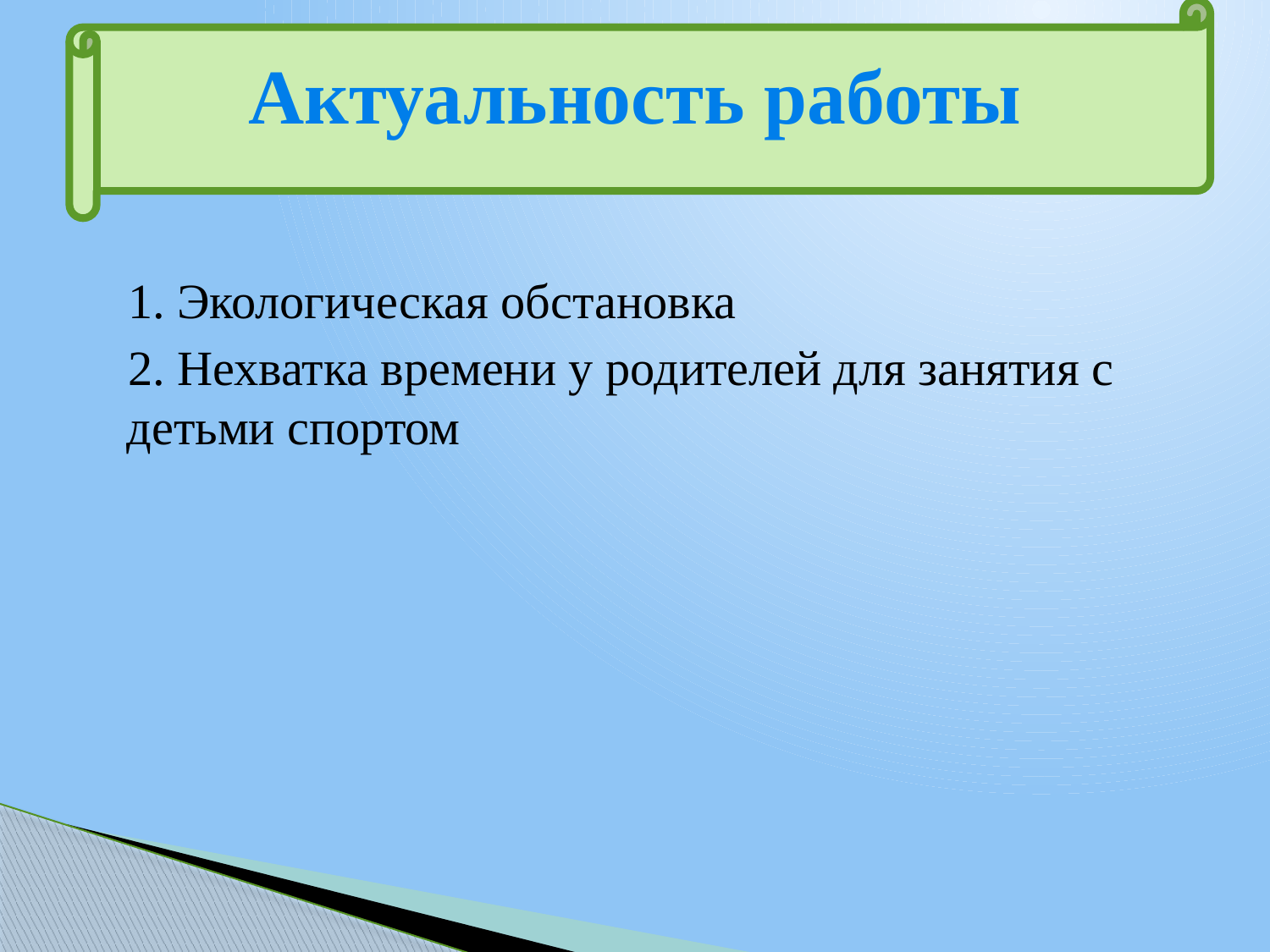

#
Актуальность работы

   1. Экологическая обстановка
   2. Нехватка времени у родителей для занятия с детьми спортом